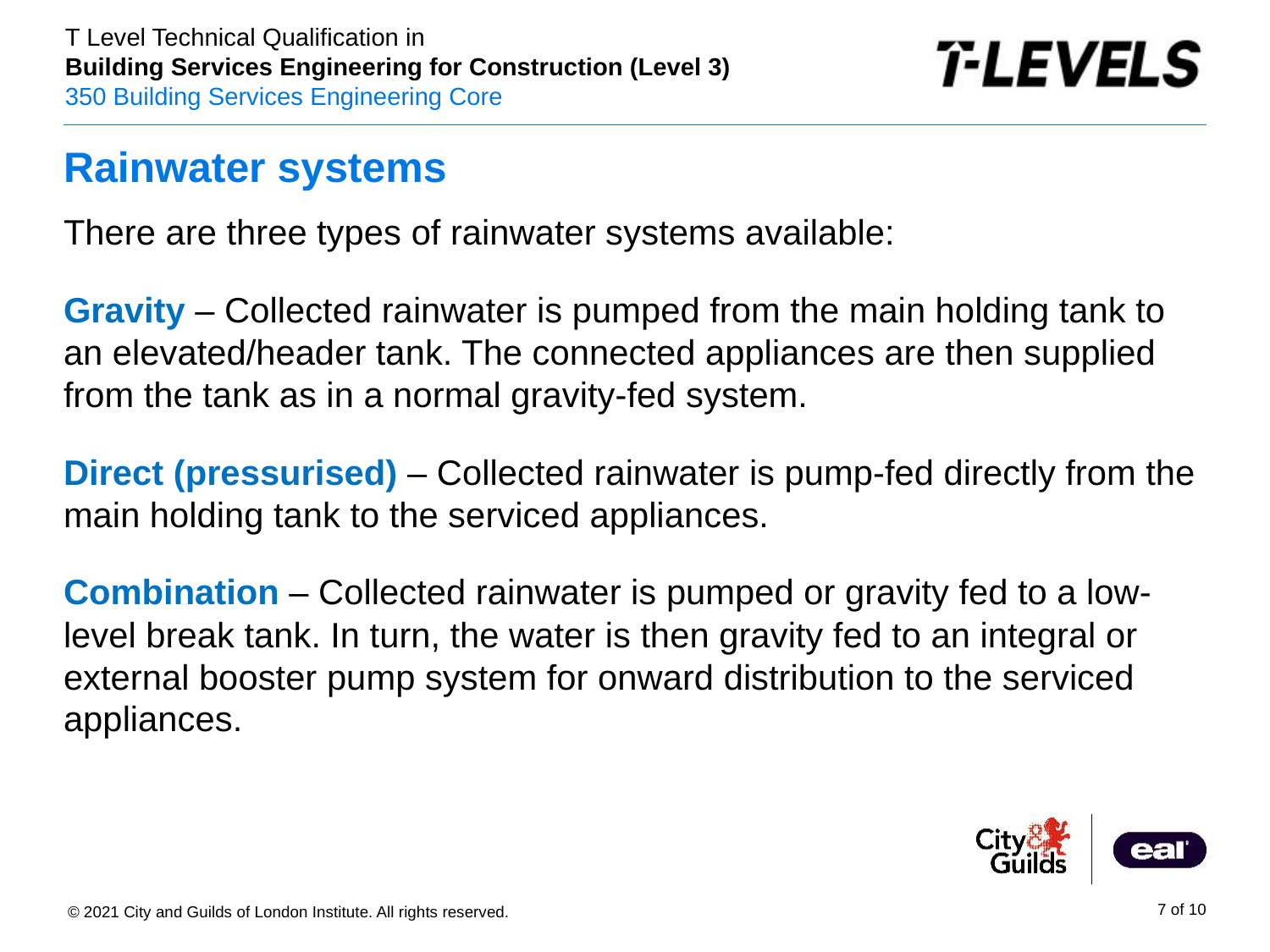

# Rainwater systems
There are three types of rainwater systems available:
Gravity – Collected rainwater is pumped from the main holding tank to an elevated/header tank. The connected appliances are then supplied from the tank as in a normal gravity-fed system.
Direct (pressurised) – Collected rainwater is pump-fed directly from the main holding tank to the serviced appliances.
Combination – Collected rainwater is pumped or gravity fed to a low-level break tank. In turn, the water is then gravity fed to an integral or external booster pump system for onward distribution to the serviced appliances.